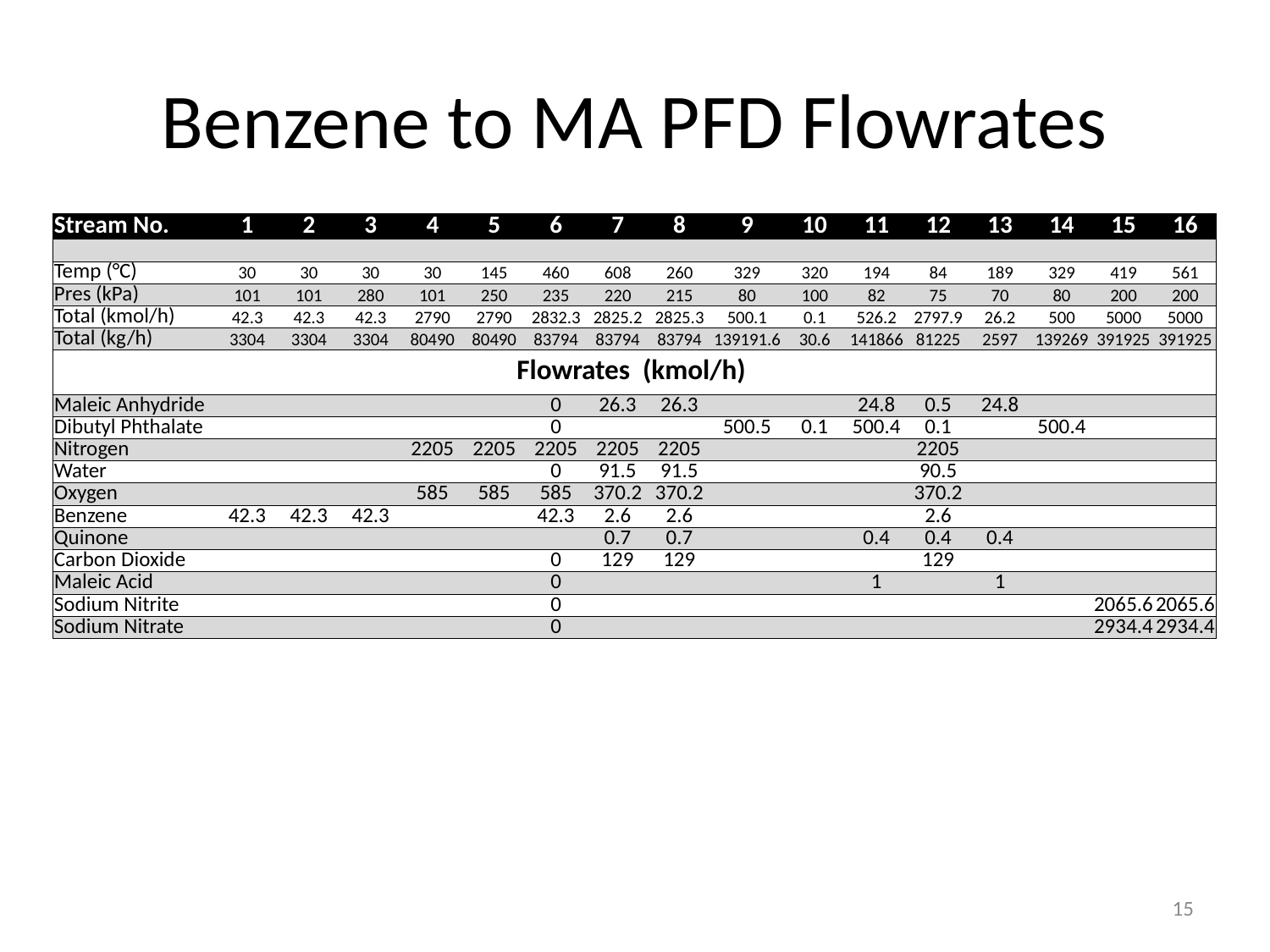

# Benzene to MA PFD Flowrates
| Stream No. | 1 | 2 | 3 | 4 | 5 | 6 | 7 | 8 | 9 | 10 | 11 | 12 | 13 | 14 | 15 | 16 |
| --- | --- | --- | --- | --- | --- | --- | --- | --- | --- | --- | --- | --- | --- | --- | --- | --- |
|  |  |  |  |  |  |  |  |  |  |  |  |  |  |  |  |  |
| Temp (°C) | 30 | 30 | 30 | 30 | 145 | 460 | 608 | 260 | 329 | 320 | 194 | 84 | 189 | 329 | 419 | 561 |
| Pres (kPa) | 101 | 101 | 280 | 101 | 250 | 235 | 220 | 215 | 80 | 100 | 82 | 75 | 70 | 80 | 200 | 200 |
| Total (kmol/h) | 42.3 | 42.3 | 42.3 | 2790 | 2790 | 2832.3 | 2825.2 | 2825.3 | 500.1 | 0.1 | 526.2 | 2797.9 | 26.2 | 500 | 5000 | 5000 |
| Total (kg/h) | 3304 | 3304 | 3304 | 80490 | 80490 | 83794 | 83794 | 83794 | 139191.6 | 30.6 | 141866 | 81225 | 2597 | 139269 | 391925 | 391925 |
| Flowrates (kmol/h) |  |  |  |  |  |  |  |  |  |  |  |  |  |  |  |  |
| Maleic Anhydride |  |  |  |  |  | 0 | 26.3 | 26.3 |  |  | 24.8 | 0.5 | 24.8 |  |  |  |
| Dibutyl Phthalate |  |  |  |  |  | 0 |  |  | 500.5 | 0.1 | 500.4 | 0.1 |  | 500.4 |  |  |
| Nitrogen |  |  |  | 2205 | 2205 | 2205 | 2205 | 2205 |  |  |  | 2205 |  |  |  |  |
| Water |  |  |  |  |  | 0 | 91.5 | 91.5 |  |  |  | 90.5 |  |  |  |  |
| Oxygen |  |  |  | 585 | 585 | 585 | 370.2 | 370.2 |  |  |  | 370.2 |  |  |  |  |
| Benzene | 42.3 | 42.3 | 42.3 |  |  | 42.3 | 2.6 | 2.6 |  |  |  | 2.6 |  |  |  |  |
| Quinone |  |  |  |  |  |  | 0.7 | 0.7 |  |  | 0.4 | 0.4 | 0.4 |  |  |  |
| Carbon Dioxide |  |  |  |  |  | 0 | 129 | 129 |  |  |  | 129 |  |  |  |  |
| Maleic Acid |  |  |  |  |  | 0 |  |  |  |  | 1 |  | 1 |  |  |  |
| Sodium Nitrite |  |  |  |  |  | 0 |  |  |  |  |  |  |  |  | 2065.6 | 2065.6 |
| Sodium Nitrate |  |  |  |  |  | 0 |  |  |  |  |  |  |  |  | 2934.4 | 2934.4 |
15